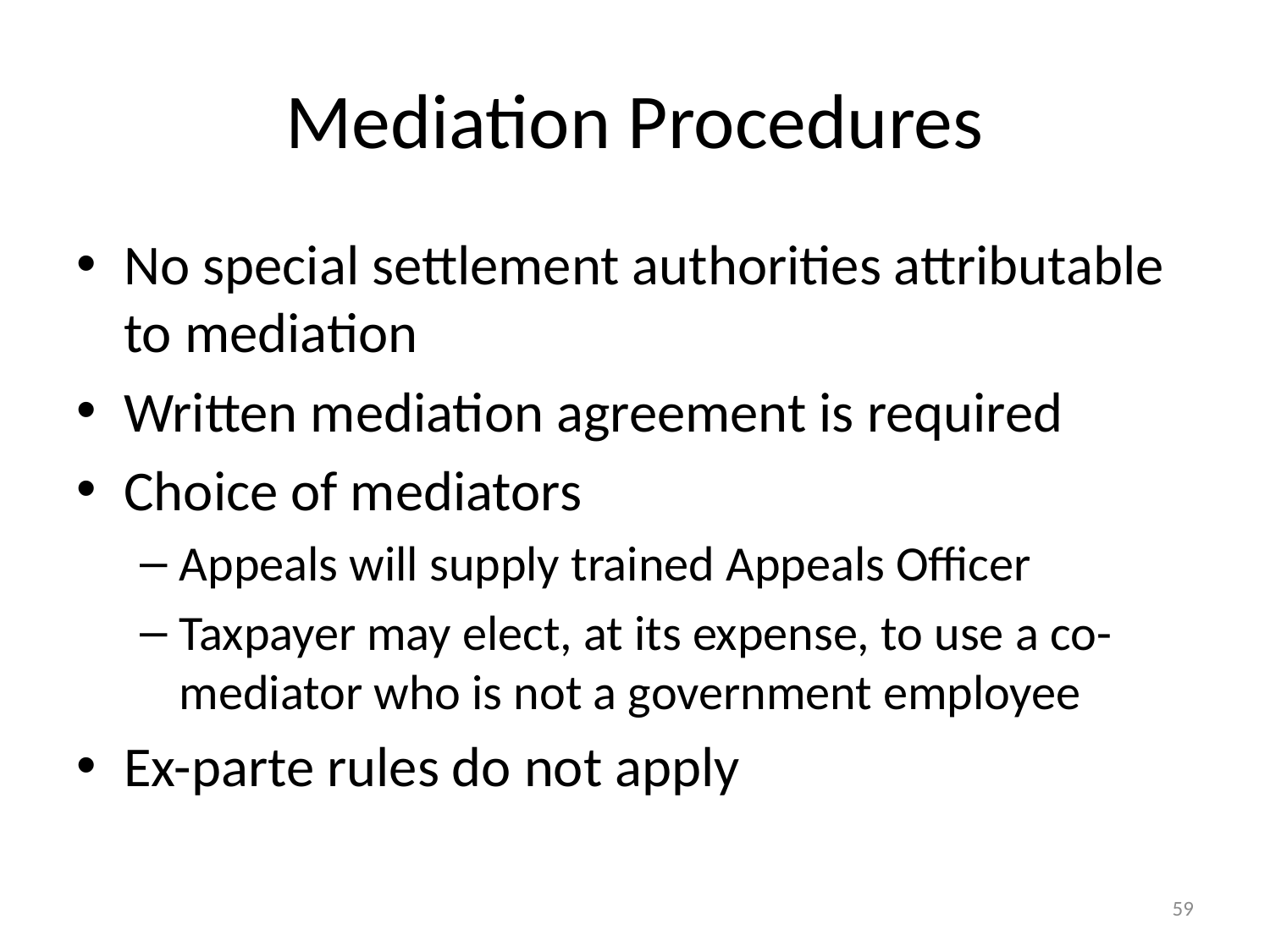

# Mediation Procedures
No special settlement authorities attributable to mediation
Written mediation agreement is required
Choice of mediators
Appeals will supply trained Appeals Officer
Taxpayer may elect, at its expense, to use a co-mediator who is not a government employee
Ex-parte rules do not apply
59